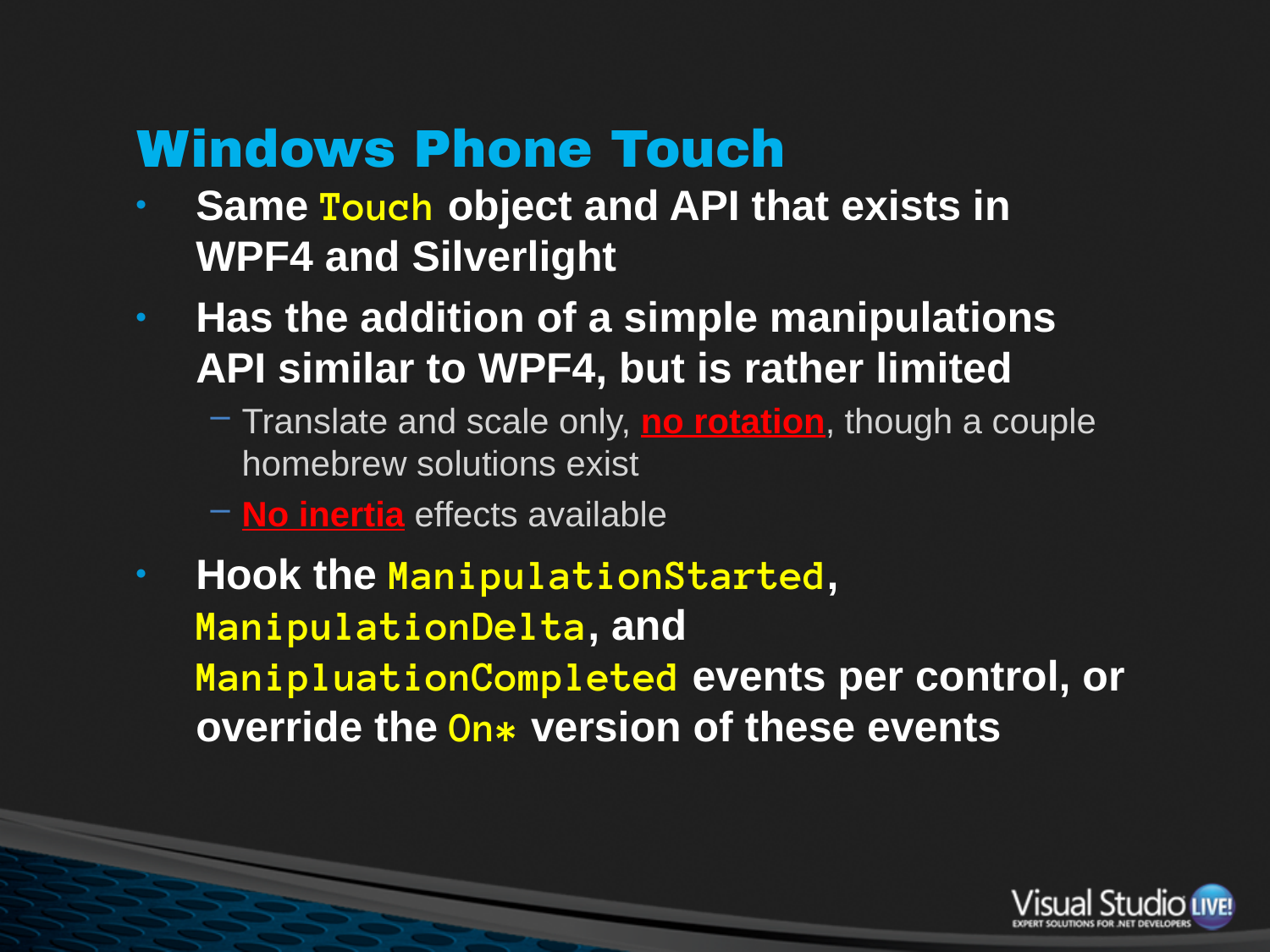

# Windows Phone Touch
Same Touch object and API that exists in WPF4 and Silverlight
Has the addition of a simple manipulations API similar to WPF4, but is rather limited
Translate and scale only, no rotation, though a couple homebrew solutions exist
No inertia effects available
Hook the ManipulationStarted, ManipulationDelta, and ManipluationCompleted events per control, or override the On* version of these events